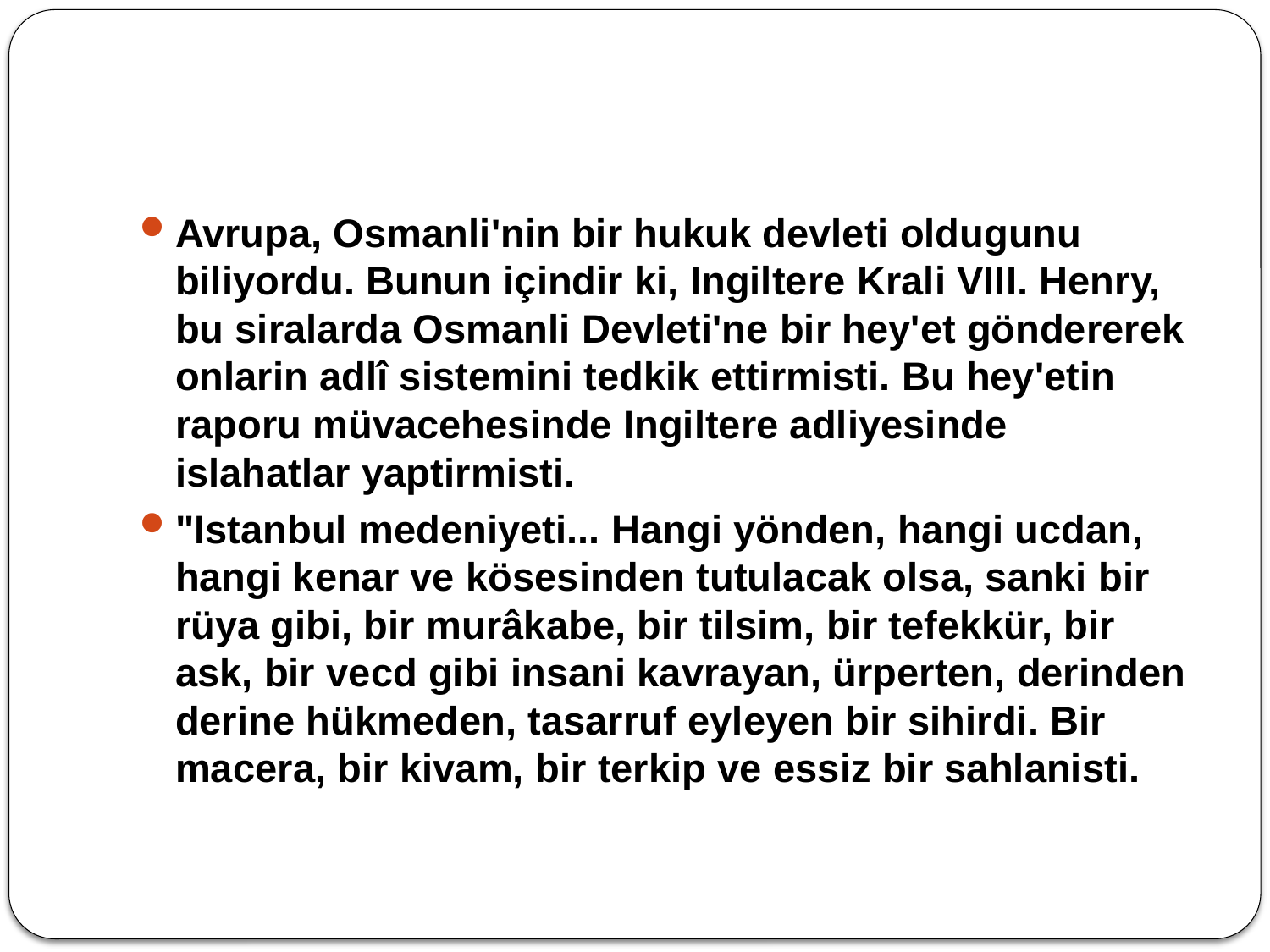

#
Avrupa, Osmanli'nin bir hukuk devleti oldugunu biliyordu. Bunun içindir ki, Ingiltere Krali VIII. Henry, bu siralarda Osmanli Devleti'ne bir hey'et göndererek onlarin adlî sistemini tedkik ettirmisti. Bu hey'etin raporu müvacehesinde Ingiltere adliyesinde islahatlar yaptirmisti.
"Istanbul medeniyeti... Hangi yönden, hangi ucdan, hangi kenar ve kösesinden tutulacak olsa, sanki bir rüya gibi, bir murâkabe, bir tilsim, bir tefekkür, bir ask, bir vecd gibi insani kavrayan, ürperten, derinden derine hükmeden, tasarruf eyleyen bir sihirdi. Bir macera, bir kivam, bir terkip ve essiz bir sahlanisti.